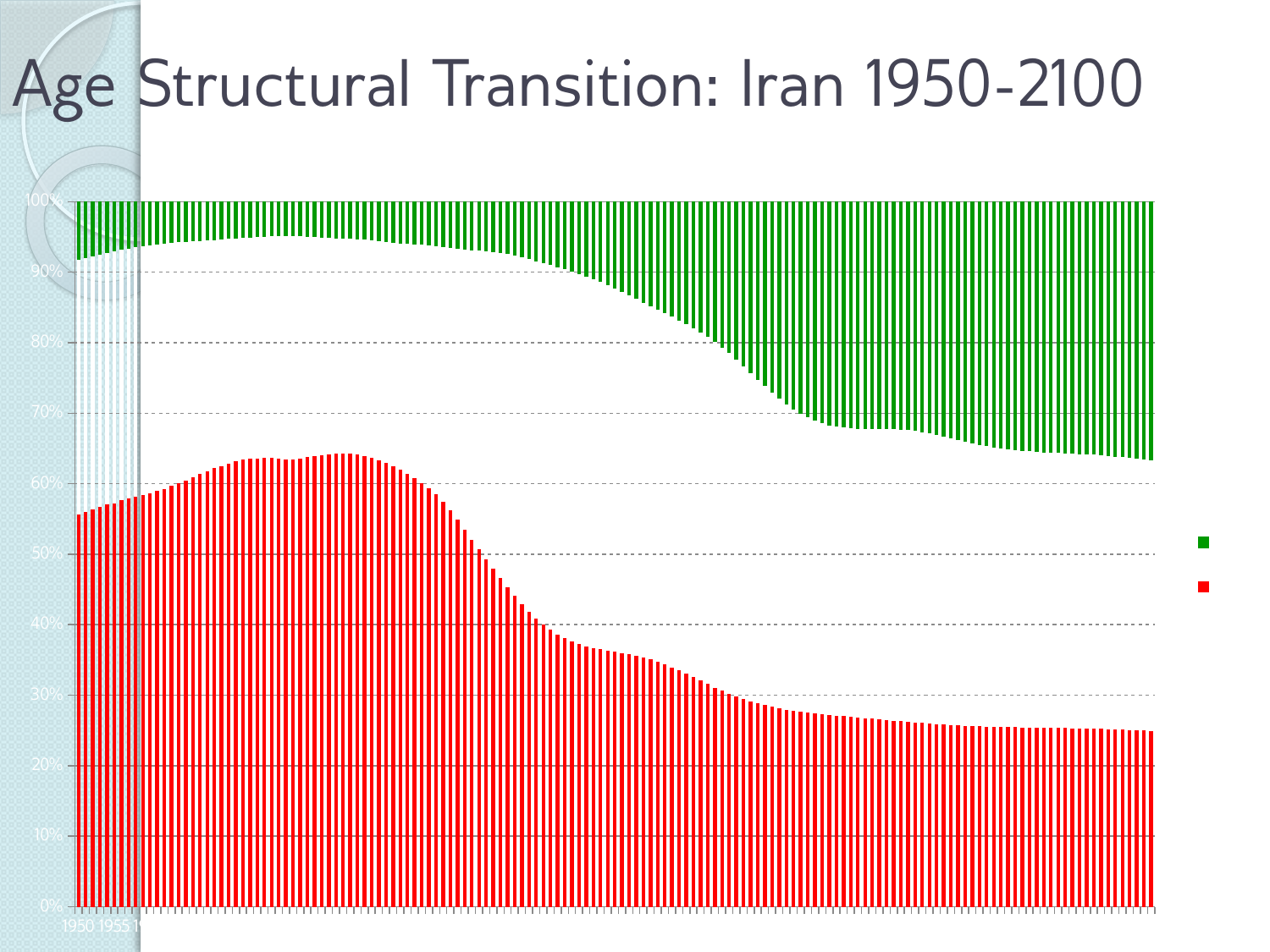

# Age Structural Transition: Iran 1950-2100

### Chart

| Category |  |  |  |
|---|---|---|---|
| 1950 | 0.5565046813054978 | 0.36195045312406504 | 0.08154486557044098 |
| 1951 | 0.5600762401465312 | 0.36032400863782815 | 0.07959975121564364 |
| 1952 | 0.5644304206115198 | 0.3583539530748748 | 0.07721562631360872 |
| 1953 | 0.568261663382208 | 0.3570386916352267 | 0.07469964498256709 |
| 1954 | 0.5710664124797151 | 0.35673281109892635 | 0.07220077642136188 |
| 1955 | 0.573066436143505 | 0.3572061200981459 | 0.06972744375835292 |
| 1956 | 0.5775158275717549 | 0.354662708901112 | 0.0678214635271335 |
| 1957 | 0.5802449779182386 | 0.3536908297596334 | 0.06606419232212953 |
| 1958 | 0.5823389662367208 | 0.35331710697580815 | 0.06434392678747283 |
| 1959 | 0.5846366856456755 | 0.3527481927538554 | 0.06261512160046913 |
| 1960 | 0.5874059018710776 | 0.3517005290899274 | 0.06089356903899482 |
| 1961 | 0.5901317697559624 | 0.34982404784734555 | 0.060044182396690876 |
| 1962 | 0.5935261370634848 | 0.3473916762519488 | 0.05908218668457151 |
| 1963 | 0.5972917815459006 | 0.34465071742766484 | 0.05805750102643738 |
| 1964 | 0.6010335209329167 | 0.34193023908074927 | 0.057036239986333136 |
| 1965 | 0.6046591255128166 | 0.339304927592298 | 0.05603594689488881 |
| 1966 | 0.6096710887898139 | 0.33483891331903026 | 0.055489997891163635 |
| 1967 | 0.6143236034674546 | 0.3307290183723968 | 0.05494737816014909 |
| 1968 | 0.6185736684978087 | 0.32706419500865136 | 0.0543621364935438 |
| 1969 | 0.6224063070649787 | 0.32393080933826357 | 0.053662883596760816 |
| 1970 | 0.6257509460059995 | 0.32141876849050116 | 0.052830285503505124 |
| 1971 | 0.629300092522779 | 0.31836108250795636 | 0.05233882496927151 |
| 1972 | 0.6322551225769908 | 0.31598636146168707 | 0.051758515961328494 |
| 1973 | 0.634539567338237 | 0.314353063295321 | 0.051107369366444055 |
| 1974 | 0.6360180786230933 | 0.3135784858620597 | 0.050403435514857334 |
| 1975 | 0.63669937396431 | 0.31363428402699245 | 0.049666342008702714 |
| 1976 | 0.6371215961670535 | 0.31366172514220414 | 0.04921667869074756 |
| 1977 | 0.6368158555653259 | 0.3144733970435894 | 0.04871074739108972 |
| 1978 | 0.6360905287528665 | 0.31564602556421795 | 0.048263445682916906 |
| 1979 | 0.6354465906527357 | 0.3165546016891609 | 0.04799880765810659 |
| 1980 | 0.6352665191033472 | 0.3167814619465629 | 0.04795201895009286 |
| 1981 | 0.6364846415462335 | 0.3151355360890955 | 0.048379822364670665 |
| 1982 | 0.638052598537639 | 0.31295669092058925 | 0.048990710541773834 |
| 1983 | 0.6397858878048868 | 0.31051864297554493 | 0.04969546921957643 |
| 1984 | 0.6412966490636246 | 0.30830836136952733 | 0.05039498956685248 |
| 1985 | 0.6422817679302294 | 0.306664725507631 | 0.051053506562141415 |
| 1986 | 0.6433322248659507 | 0.30518700638909835 | 0.051480768744949626 |
| 1987 | 0.6434968146040382 | 0.3046176222724825 | 0.051885563123485315 |
| 1988 | 0.6429002625593662 | 0.304785534705689 | 0.05231420273494906 |
| 1989 | 0.6416853470288081 | 0.30548995869254464 | 0.052824694278654334 |
| 1990 | 0.639869743139106 | 0.30667448779377104 | 0.05345576906712887 |
| 1991 | 0.6372036174022156 | 0.3084078444547184 | 0.05438853814306702 |
| 1992 | 0.6337667924704767 | 0.31082605780595407 | 0.05540714972357651 |
| 1993 | 0.6295807073394568 | 0.3139349463899699 | 0.05648434627057576 |
| 1994 | 0.6248936549683936 | 0.3175520342914764 | 0.057554310740136616 |
| 1995 | 0.6200830312028348 | 0.32136428986852766 | 0.05855267892864075 |
| 1996 | 0.6144144045316272 | 0.3262307720264535 | 0.05935482344192111 |
| 1997 | 0.6084591299958747 | 0.33143209378590954 | 0.060108776218218904 |
| 1998 | 0.6019395732423436 | 0.337253089801506 | 0.060807336956151106 |
| 1999 | 0.594374323009658 | 0.3441704106742504 | 0.061455266316093576 |
| 2000 | 0.5853878345015645 | 0.3525244294386324 | 0.06208773605980429 |
| 2001 | 0.5746060763391834 | 0.36211766963181513 | 0.0632762540290095 |
| 2002 | 0.5629253585490568 | 0.37262562789696974 | 0.0644490135539784 |
| 2003 | 0.5500466705866297 | 0.38428713780983575 | 0.06566619160353736 |
| 2004 | 0.5358241539926245 | 0.3972246106212569 | 0.06695123538612012 |
| 2005 | 0.5203835980827073 | 0.4113423144678879 | 0.06827408744940183 |
| 2006 | 0.5071889484002189 | 0.42379712159717325 | 0.06901393000260542 |
| 2007 | 0.49340226078771554 | 0.43680236934481015 | 0.06979536986748208 |
| 2008 | 0.4796389700004644 | 0.44965819093290377 | 0.07070283906663613 |
| 2009 | 0.4663914506344143 | 0.46167600229928396 | 0.07193254706630382 |
| 2010 | 0.4538578535176868 | 0.47252541735407505 | 0.07361672912824115 |
| 2011 | 0.441901146295256 | 0.4825372888851382 | 0.07556156481960728 |
| 2012 | 0.4300935762135683 | 0.4918749882154885 | 0.07803143557094713 |
| 2013 | 0.41896820552560665 | 0.5001839189265126 | 0.08084787554788417 |
| 2014 | 0.4091098786492555 | 0.507115527212345 | 0.08377459413839884 |
| 2015 | 0.40077525996803975 | 0.5125354464125337 | 0.08668929361942682 |
| 2016 | 0.3932264759271961 | 0.5172713311559002 | 0.08950219291690723 |
| 2017 | 0.3868465617989394 | 0.5207659422134586 | 0.09238749598760523 |
| 2018 | 0.3815433223023257 | 0.5230636348794641 | 0.09539304281821057 |
| 2019 | 0.3771283001009084 | 0.5242728434085506 | 0.09859885649054402 |
| 2020 | 0.37344934301764743 | 0.5244957174395097 | 0.10205493954284948 |
| 2021 | 0.3700436408163367 | 0.5242472157428365 | 0.10570914344082671 |
| 2022 | 0.3675781721029355 | 0.5229055817368855 | 0.10951624616018167 |
| 2023 | 0.36566760198850295 | 0.5207913921488104 | 0.11354100586269321 |
| 2024 | 0.36389970863512006 | 0.5182452835312916 | 0.11785500783358865 |
| 2025 | 0.36204687626399196 | 0.5154715603666026 | 0.12248156336940683 |
| 2026 | 0.3604398499109168 | 0.5124315272154897 | 0.12712862287359367 |
| 2027 | 0.3587011810739123 | 0.5091933204544966 | 0.13210549847159245 |
| 2028 | 0.35668469959460697 | 0.5060079813816123 | 0.13730731902378027 |
| 2029 | 0.3542580253883864 | 0.5031824878731556 | 0.1425594867384588 |
| 2030 | 0.35133388959282197 | 0.5008979346321017 | 0.14776817577507892 |
| 2031 | 0.34814334666136226 | 0.4992334798660987 | 0.1526231734725385 |
| 2032 | 0.34439659384715965 | 0.49809070158041024 | 0.15751270457243743 |
| 2033 | 0.34019558497212277 | 0.4972786010376143 | 0.16252581399026642 |
| 2034 | 0.33566548108772926 | 0.49653056884406754 | 0.1678039500682083 |
| 2035 | 0.3309070624905343 | 0.49564111086376406 | 0.17345182664570155 |
| 2036 | 0.32624910377739297 | 0.494776000207968 | 0.17897489601464103 |
| 2037 | 0.3213166999857281 | 0.49387422701433176 | 0.18480907299994628 |
| 2038 | 0.31629671690992905 | 0.49258484383622936 | 0.1911184392538454 |
| 2039 | 0.3114113150020534 | 0.4904278826658695 | 0.19816080233208289 |
| 2040 | 0.30679597335924846 | 0.48712936730610423 | 0.20607465933465113 |
| 2041 | 0.30270143370121794 | 0.4830564803663823 | 0.2142420859324015 |
| 2042 | 0.2988771626578652 | 0.4779784033074094 | 0.2231444340347339 |
| 2043 | 0.29533295989567093 | 0.4720739924239777 | 0.23259304768035394 |
| 2044 | 0.2920477872297604 | 0.4656626126246293 | 0.24228960014561304 |
| 2045 | 0.28900967356767476 | 0.4590015874338335 | 0.25198873899849555 |
| 2046 | 0.2864639623835035 | 0.45249285111152965 | 0.2610431865049685 |
| 2047 | 0.2841665179265783 | 0.44575206533371087 | 0.2700814167397125 |
| 2048 | 0.2820941284399853 | 0.4390573541800716 | 0.2788485173799471 |
| 2049 | 0.28020645446727416 | 0.4327724776048276 | 0.28702106792790394 |
| 2050 | 0.27846476519899466 | 0.4271329989482839 | 0.294402235852726 |
| 2051 | 0.27713304603011235 | 0.42258031279215347 | 0.30028664117773524 |
| 2052 | 0.2759159988148415 | 0.4187057788903533 | 0.30537822229481176 |
| 2053 | 0.27477100805592025 | 0.4154949447917869 | 0.3097340471522928 |
| 2054 | 0.2736526048285603 | 0.41288721908298875 | 0.3134601760884559 |
| 2055 | 0.2725312142093526 | 0.4108354410321347 | 0.3166333447585123 |
| 2056 | 0.27172955978120705 | 0.40985933770003236 | 0.3184111025187608 |
| 2057 | 0.27089270365063356 | 0.40941539254352405 | 0.31969190380584667 |
| 2058 | 0.2699983193309514 | 0.4093813836762224 | 0.32062029699283295 |
| 2059 | 0.26903495031609526 | 0.4095951802072618 | 0.3213698694766467 |
| 2060 | 0.2680032180878225 | 0.40993130416348506 | 0.32206547774869493 |
| 2061 | 0.2672902119885024 | 0.4108909358567104 | 0.32181885215479056 |
| 2062 | 0.26645858929348387 | 0.41188705522386143 | 0.32165435548266164 |
| 2063 | 0.26553539052734393 | 0.4127755643064288 | 0.3216890451662275 |
| 2064 | 0.2645514440178639 | 0.4133508262110505 | 0.32209772977108736 |
| 2065 | 0.2635196432373559 | 0.4134608415063089 | 0.3230195152563354 |
| 2066 | 0.2628303427465078 | 0.4136354489452569 | 0.3235342083082353 |
| 2067 | 0.2620665271281302 | 0.41329997292119575 | 0.32463349995067586 |
| 2068 | 0.2612452364931803 | 0.41248484687883114 | 0.3262699166279873 |
| 2069 | 0.26038099979472257 | 0.4112630747397565 | 0.3283559254655256 |
| 2070 | 0.259490509736145 | 0.4097022194011066 | 0.33080727086275136 |
| 2071 | 0.25899198565619813 | 0.40836020029890663 | 0.33264781404489885 |
| 2072 | 0.2584447575872213 | 0.40665843406888286 | 0.3348968083438991 |
| 2073 | 0.2578480568204539 | 0.4046779337709333 | 0.3374740094086154 |
| 2074 | 0.2572310469373807 | 0.4025996308065244 | 0.34016932225609126 |
| 2075 | 0.25663799745211324 | 0.4005921964380777 | 0.3427698061098115 |
| 2076 | 0.2564137567314506 | 0.39915913850218876 | 0.34442710476636185 |
| 2077 | 0.25612407971269924 | 0.39771219836270516 | 0.34616372192460293 |
| 2078 | 0.2558011459764107 | 0.39630551354657595 | 0.34789334047701476 |
| 2079 | 0.2554890612091649 | 0.3950008523706739 | 0.34951008642016795 |
| 2080 | 0.25520142165186976 | 0.39381952457994646 | 0.3509790537681867 |
| 2081 | 0.2551622661803127 | 0.39308465747361043 | 0.3517530763460794 |
| 2082 | 0.25503904921288184 | 0.39235838335816203 | 0.3526025674289612 |
| 2083 | 0.25486569238989737 | 0.39168186852453396 | 0.35345243908557444 |
| 2084 | 0.2546632767192083 | 0.39106655903077875 | 0.3542701642500167 |
| 2085 | 0.25442019477784955 | 0.3904791901640546 | 0.3551006150581018 |
| 2086 | 0.2543975964840568 | 0.3902888398589144 | 0.3553135636570339 |
| 2087 | 0.25429183317563553 | 0.39007455531671353 | 0.3556336115076533 |
| 2088 | 0.25409545667928574 | 0.3898022163322752 | 0.35610232698844396 |
| 2089 | 0.2537943179797588 | 0.3894165392573446 | 0.35678914276290086 |
| 2090 | 0.2533892710630132 | 0.3888917866890497 | 0.3577189422479439 |
| 2091 | 0.25328607317269003 | 0.3888062656012688 | 0.3579076612260491 |
| 2092 | 0.25307222515895395 | 0.3885684020739135 | 0.3583593727671358 |
| 2093 | 0.25275033825091625 | 0.38816949711783 | 0.35908016463125836 |
| 2094 | 0.25231827382650207 | 0.3875923547736013 | 0.3600893713999026 |
| 2095 | 0.2517833772816029 | 0.38683763084988954 | 0.3613789918685131 |
| 2096 | 0.25166833544878314 | 0.38663067799197165 | 0.36170098655925004 |
| 2097 | 0.25142645161945837 | 0.3862155128710474 | 0.36235803550949847 |
| 2098 | 0.2510530886222568 | 0.385583941293549 | 0.36336297008419993 |
| 2099 | 0.25057446395154975 | 0.3847719097289195 | 0.3646536263195343 |
| 2100 | 0.25003753268280077 | 0.38383901040980417 | 0.36612345690739656 |